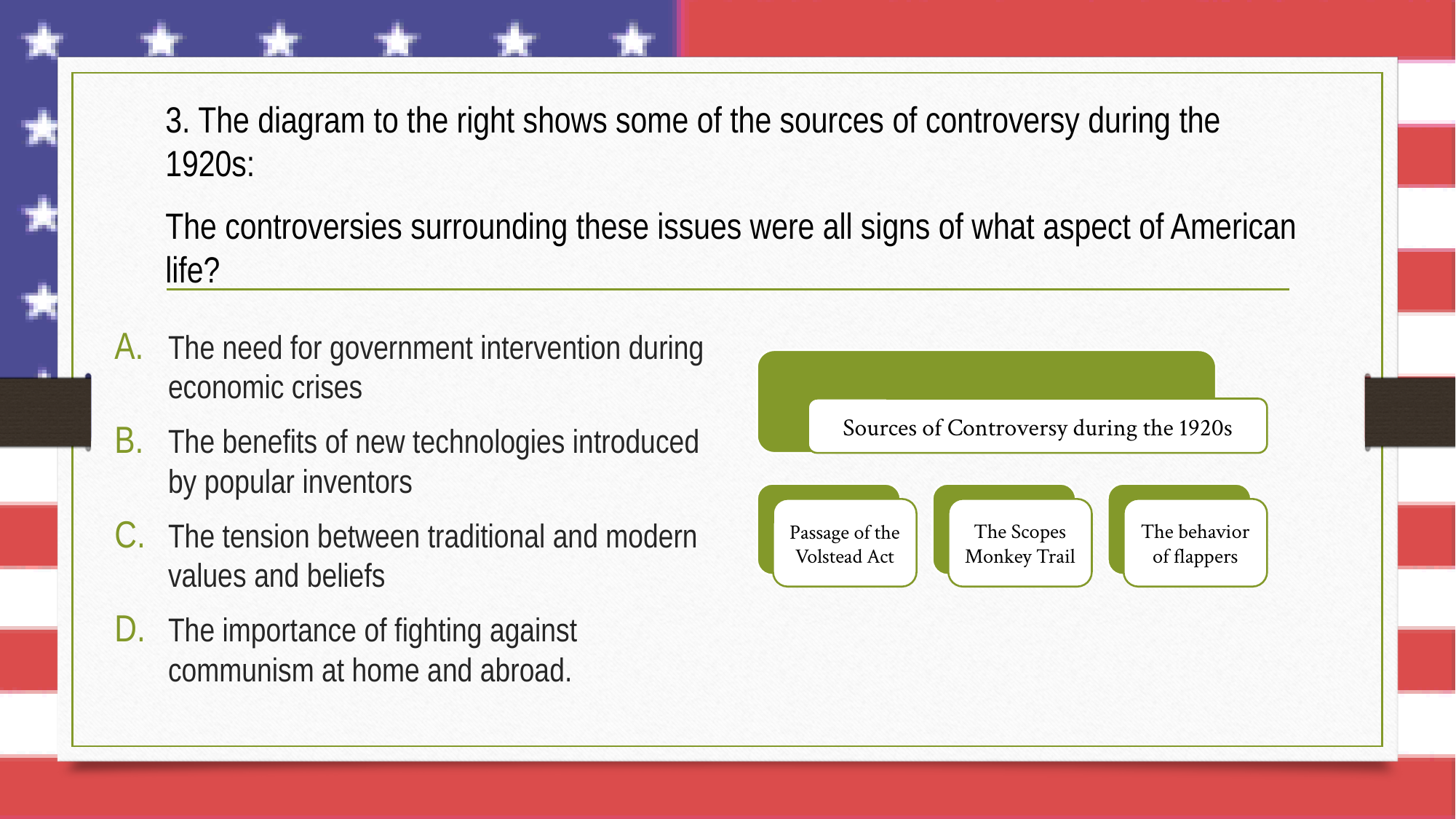

3. The diagram to the right shows some of the sources of controversy during the 1920s:
The controversies surrounding these issues were all signs of what aspect of American life?
The need for government intervention during economic crises
The benefits of new technologies introduced by popular inventors
The tension between traditional and modern values and beliefs
The importance of fighting against communism at home and abroad.
Sources of Controversy during the 1920s
Passage of the Volstead Act
The Scopes Monkey Trail
The behavior of flappers